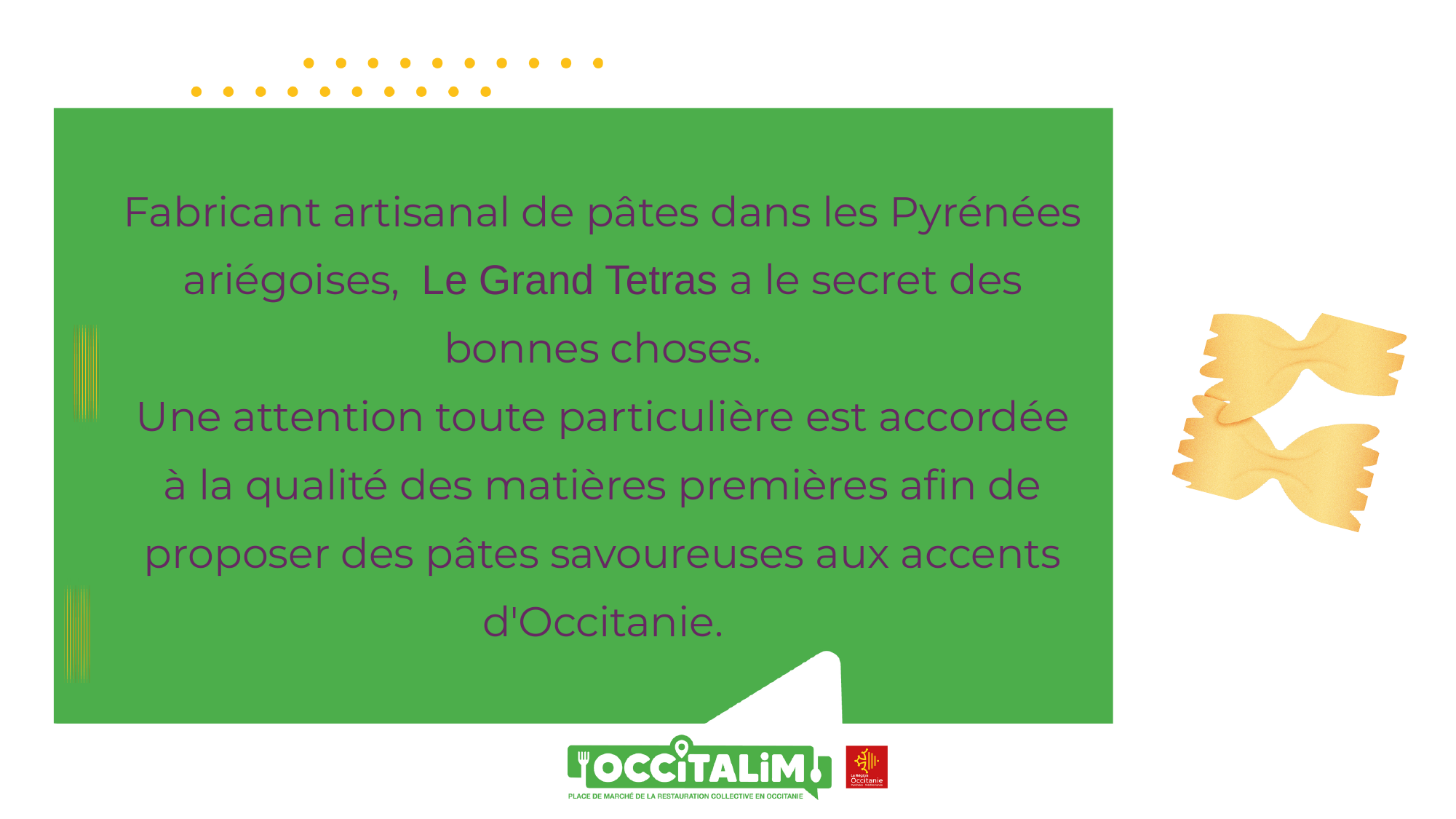

Fabricant artisanal de pâtes dans les Pyrénées ariégoises,  Le Grand Tetras a le secret des bonnes choses.
Une attention toute particulière est accordée à la qualité des matières premières afin de proposer des pâtes savoureuses aux accents d'Occitanie.